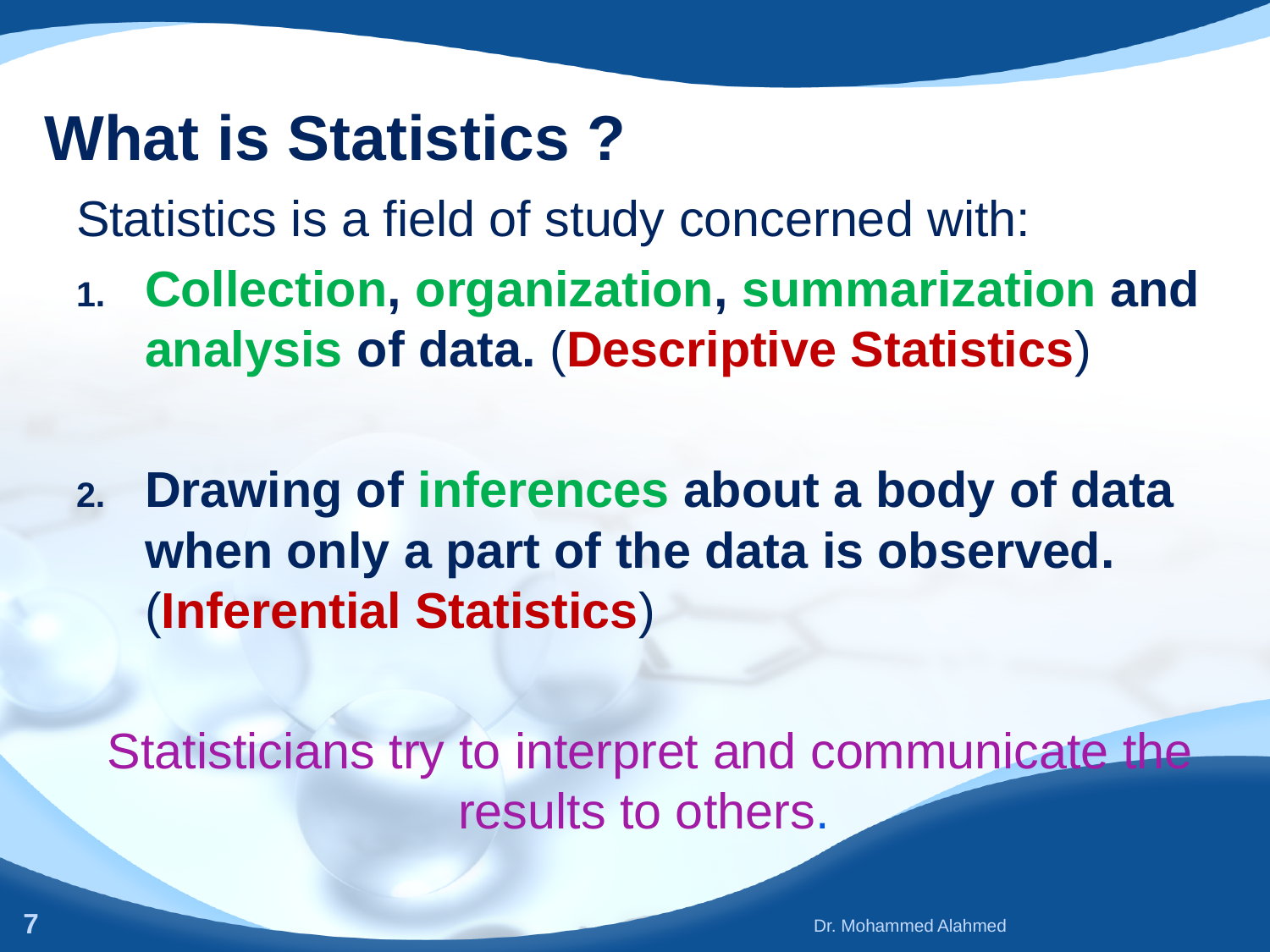

# What is Statistics ?
Statistics is a field of study concerned with:
Collection, organization, summarization and analysis of data. (Descriptive Statistics)

Drawing of inferences about a body of data when only a part of the data is observed. (Inferential Statistics)

Statisticians try to interpret and communicate the results to others.

7
Dr. Mohammed Alahmed